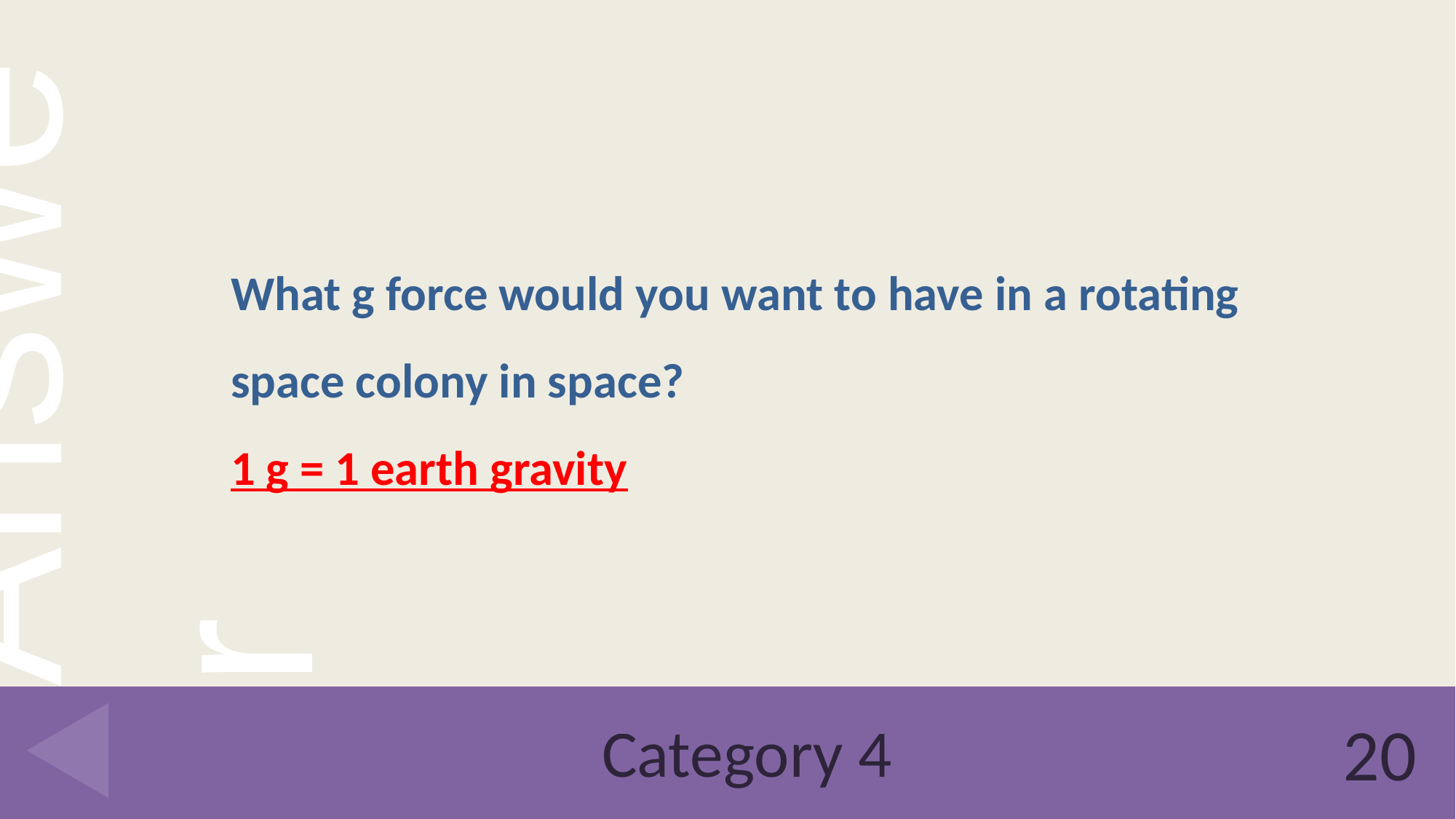

What g force would you want to have in a rotating space colony in space?
1 g = 1 earth gravity
# Category 4
20